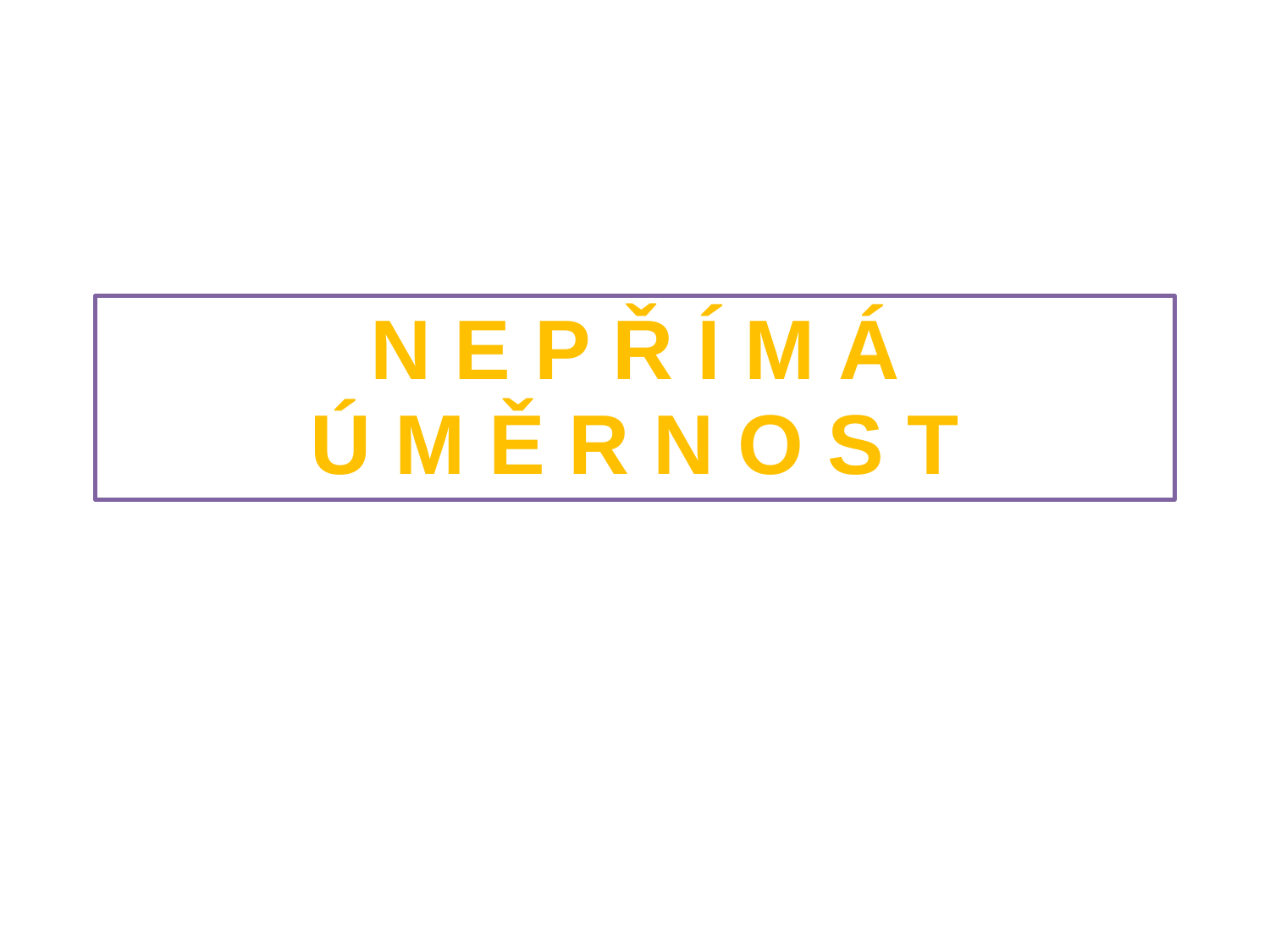

# N E P Ř Í M Á Ú M Ě R N O S T